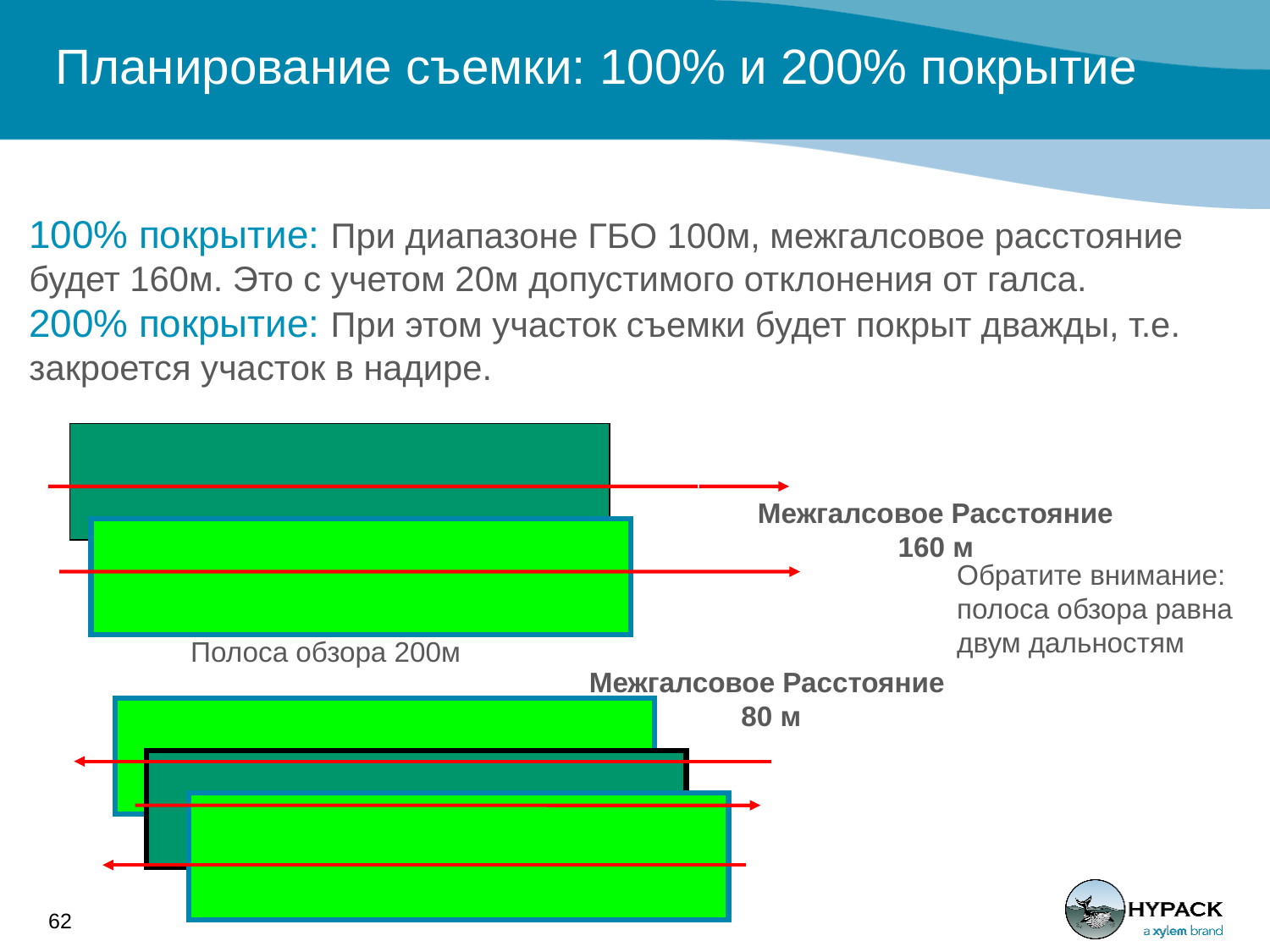

# Планирование съемки: 100% и 200% покрытие
100% покрытие: При диапазоне ГБО 100м, межгалсовое расстояние будет 160м. Это с учетом 20м допустимого отклонения от галса.
200% покрытие: При этом участок съемки будет покрыт дважды, т.е. закроется участок в надире.

Межгалсовое Расстояние
160 м

Обратите внимание: полоса обзора равна двум дальностям

Полоса обзора 200м
Межгалсовое Расстояние
80 м

62